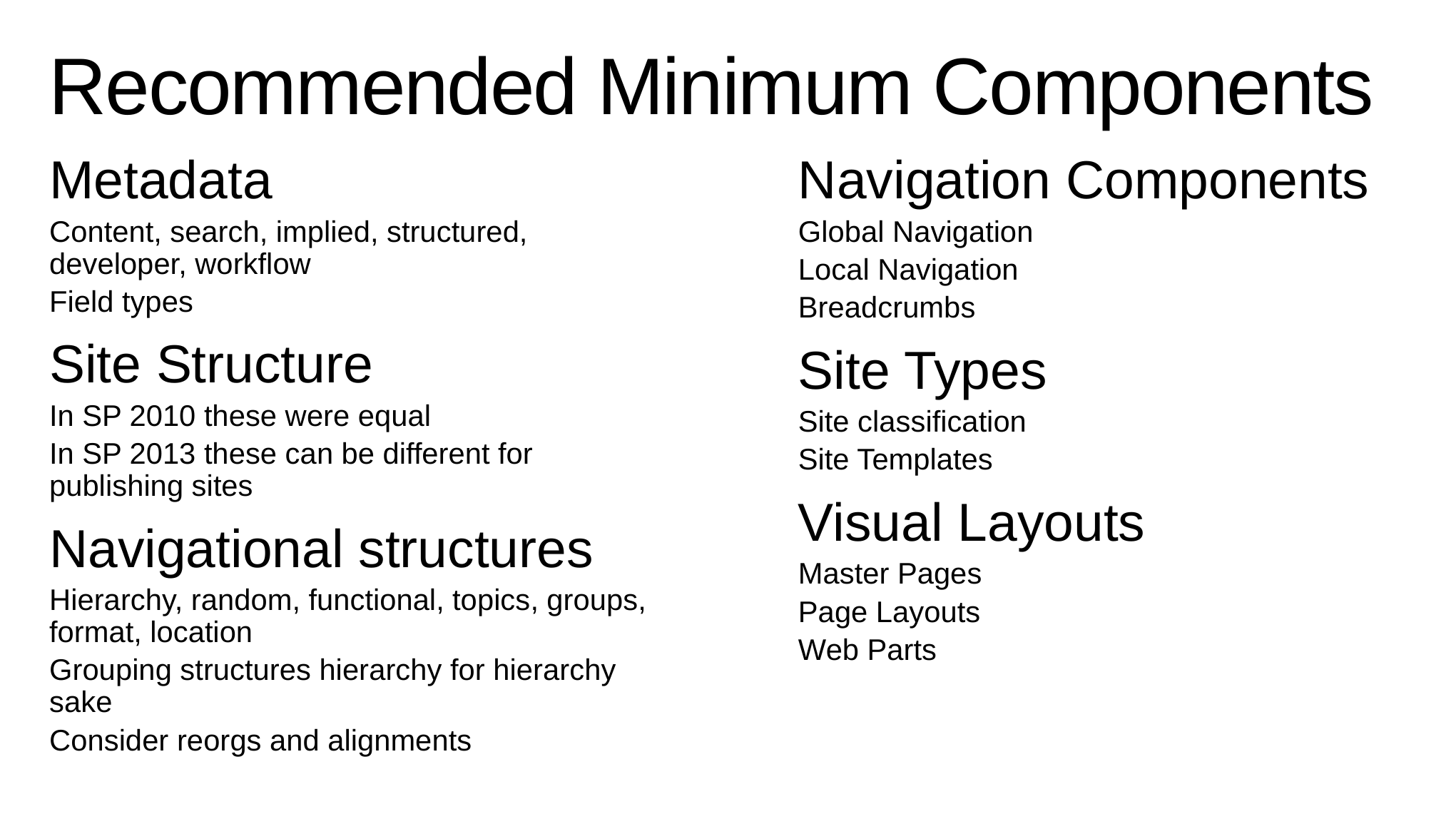

# Recommended Minimum Components
Metadata
Content, search, implied, structured, developer, workflow
Field types
Site Structure
In SP 2010 these were equal
In SP 2013 these can be different for publishing sites
Navigational structures
Hierarchy, random, functional, topics, groups, format, location
Grouping structures hierarchy for hierarchy sake
Consider reorgs and alignments
Navigation Components
Global Navigation
Local Navigation
Breadcrumbs
Site Types
Site classification
Site Templates
Visual Layouts
Master Pages
Page Layouts
Web Parts